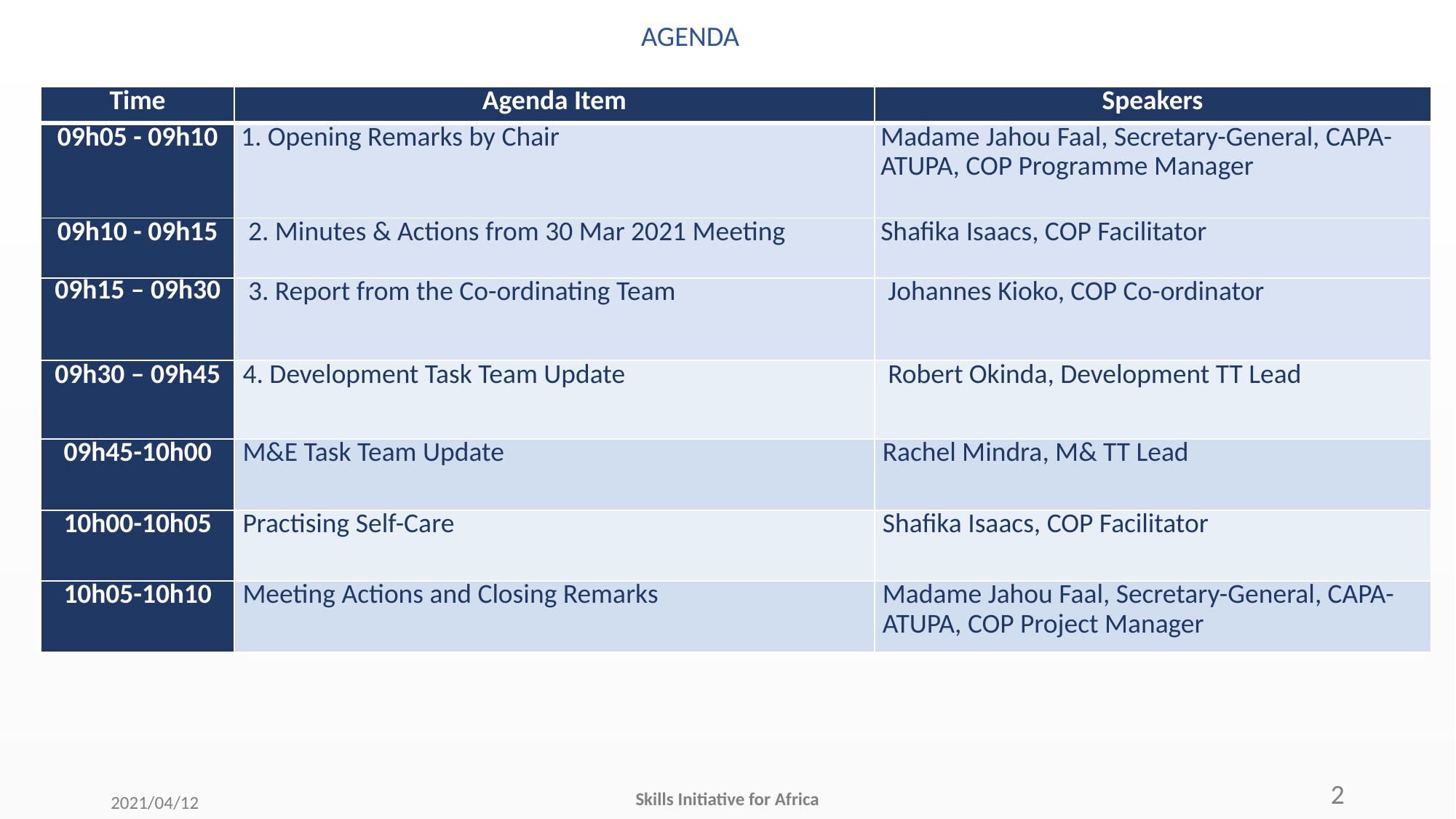

# AGENDA
| Time | Agenda Item | Speakers |
| --- | --- | --- |
| 09h05 - 09h10 | 1. Opening Remarks by Chair | Madame Jahou Faal, Secretary-General, CAPA- ATUPA, COP Programme Manager |
| 09h10 - 09h15 | 2. Minutes & Actions from 30 Mar 2021 Meeting | Shafika Isaacs, COP Facilitator |
| 09h15 – 09h30 | 3. Report from the Co-ordinating Team | Johannes Kioko, COP Co-ordinator |
| 09h30 – 09h45 | 4. Development Task Team Update | Robert Okinda, Development TT Lead |
| 09h45-10h00 | M&E Task Team Update | Rachel Mindra, M& TT Lead |
| 10h00-10h05 | Practising Self-Care | Shafika Isaacs, COP Facilitator |
| 10h05-10h10 | Meeting Actions and Closing Remarks | Madame Jahou Faal, Secretary-General, CAPA-ATUPA, COP Project Manager |
2
Skills Initiative for Africa
2021/04/12